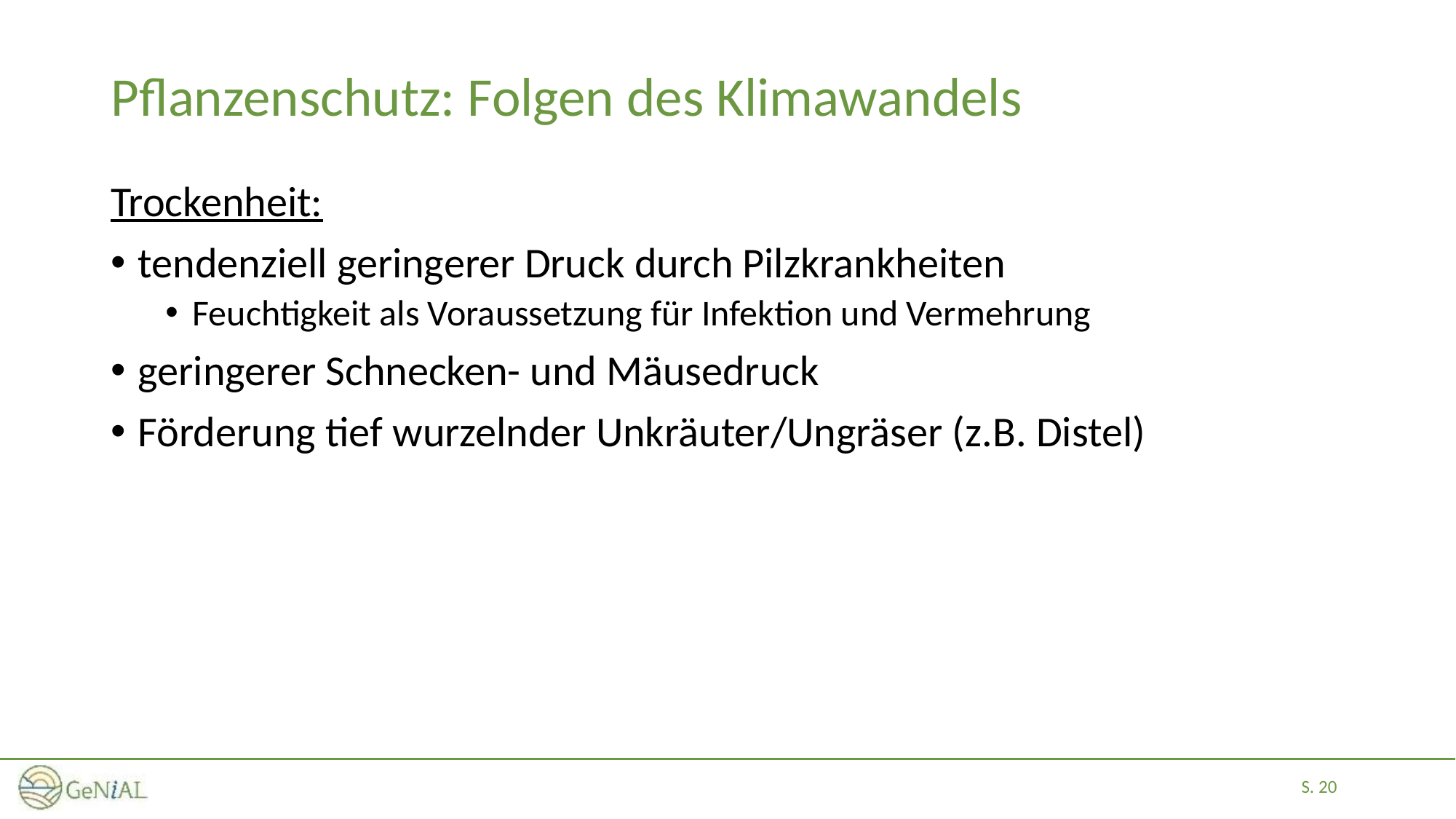

# Pflanzenschutz: Folgen des Klimawandels
Trockenheit:
tendenziell geringerer Druck durch Pilzkrankheiten
Feuchtigkeit als Voraussetzung für Infektion und Vermehrung
geringerer Schnecken- und Mäusedruck
Förderung tief wurzelnder Unkräuter/Ungräser (z.B. Distel)